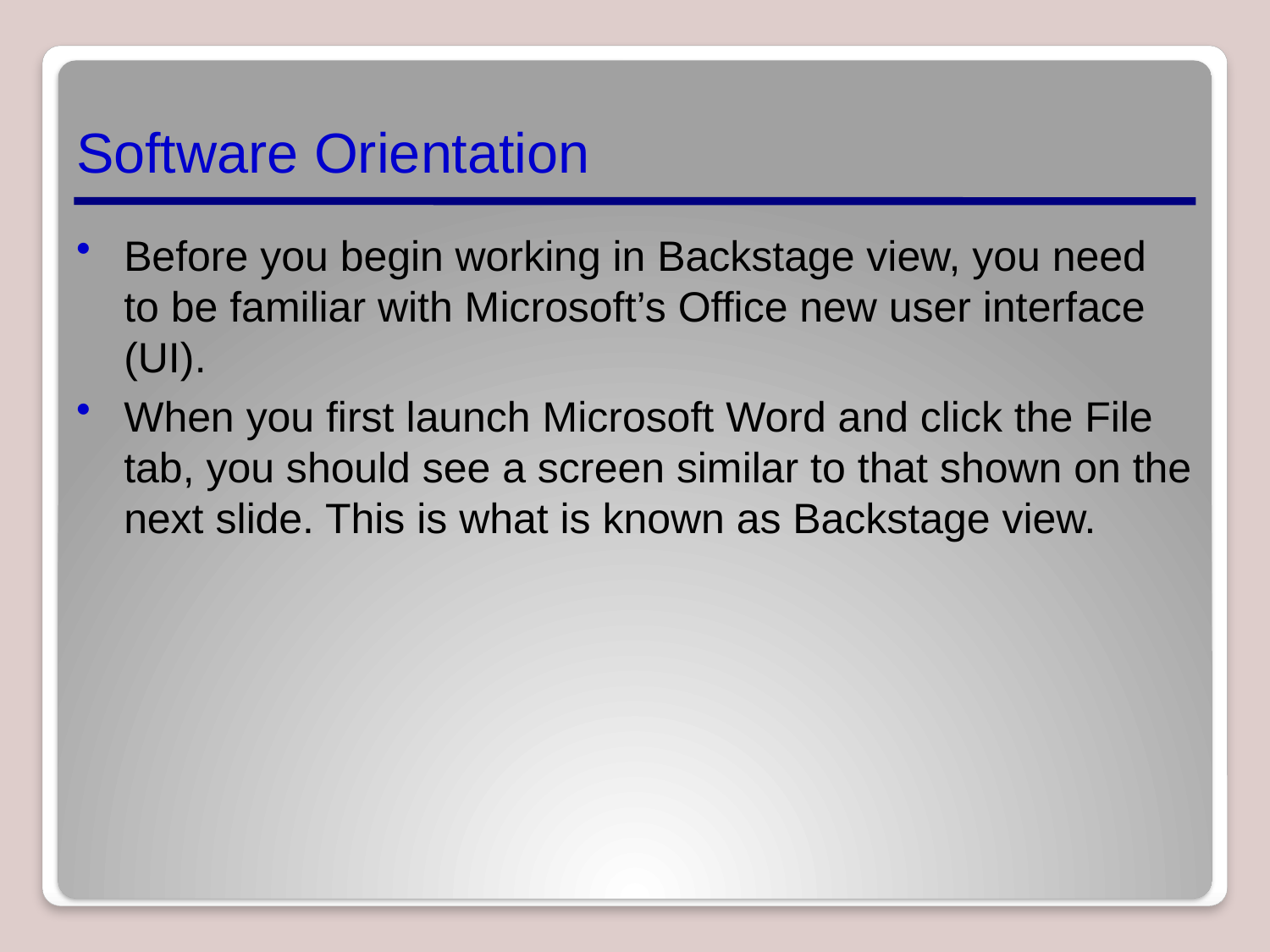

# Software Orientation
Before you begin working in Backstage view, you need to be familiar with Microsoft’s Office new user interface (UI).
When you first launch Microsoft Word and click the File tab, you should see a screen similar to that shown on the next slide. This is what is known as Backstage view.